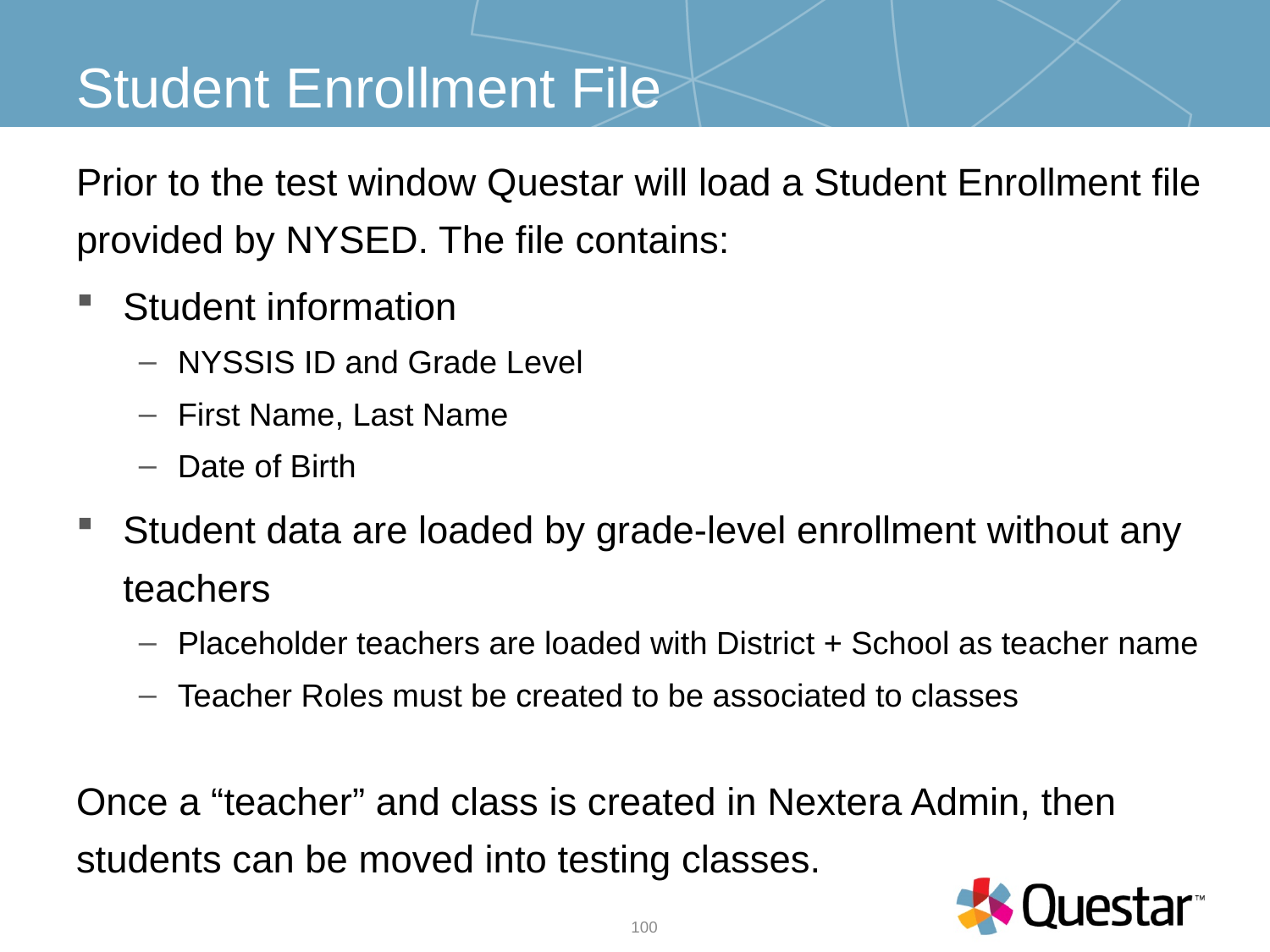

# Student Enrollment File
Prior to the test window Questar will load a Student Enrollment file provided by NYSED. The file contains:
Student information
NYSSIS ID and Grade Level
First Name, Last Name
Date of Birth
Student data are loaded by grade-level enrollment without any teachers
Placeholder teachers are loaded with District + School as teacher name
Teacher Roles must be created to be associated to classes
Once a “teacher” and class is created in Nextera Admin, then students can be moved into testing classes.

100